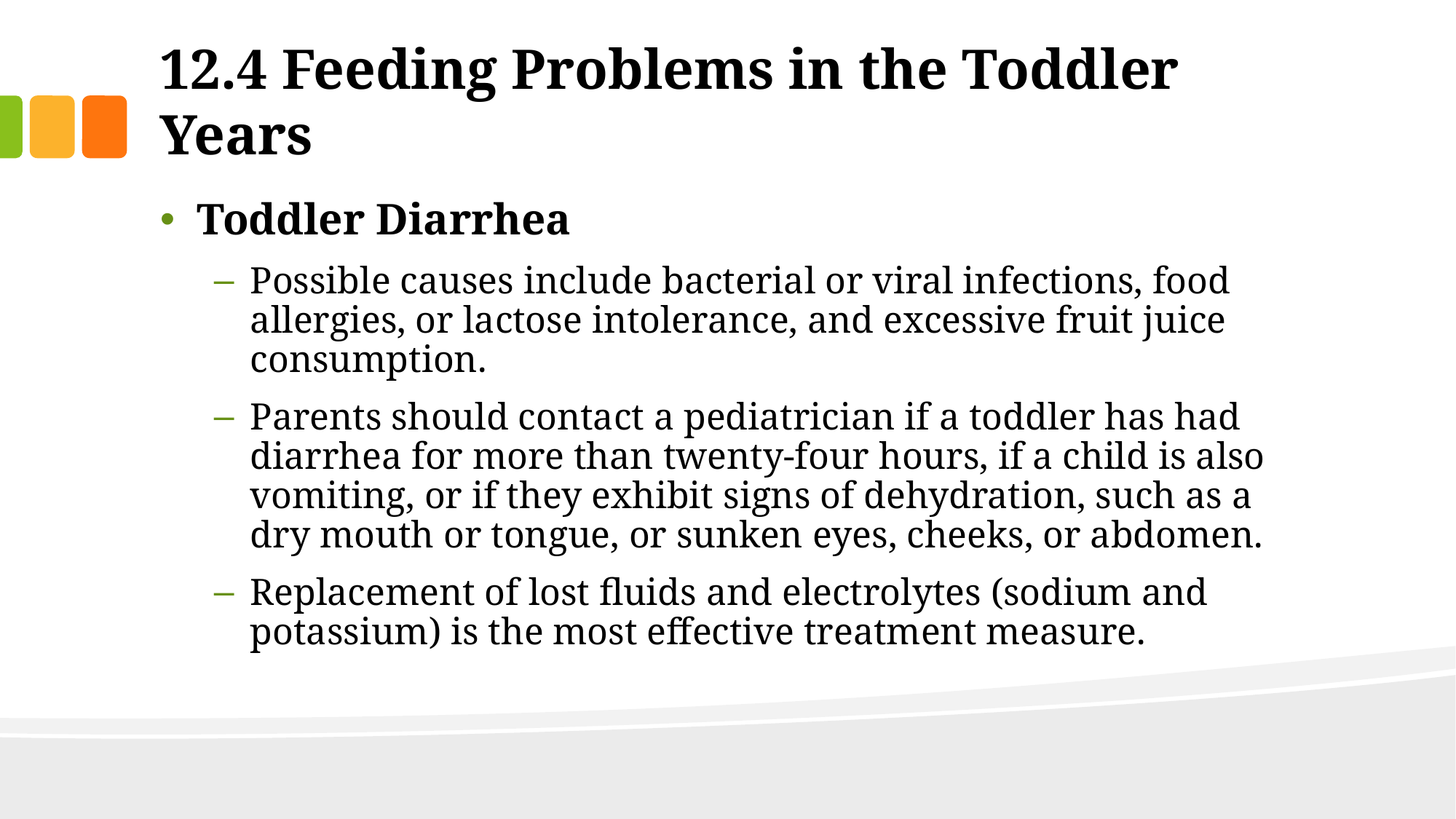

# 12.4 Feeding Problems in the Toddler Years
Toddler Diarrhea
Possible causes include bacterial or viral infections, food allergies, or lactose intolerance, and excessive fruit juice consumption.
Parents should contact a pediatrician if a toddler has had diarrhea for more than twenty-four hours, if a child is also vomiting, or if they exhibit signs of dehydration, such as a dry mouth or tongue, or sunken eyes, cheeks, or abdomen.
Replacement of lost fluids and electrolytes (sodium and potassium) is the most effective treatment measure.